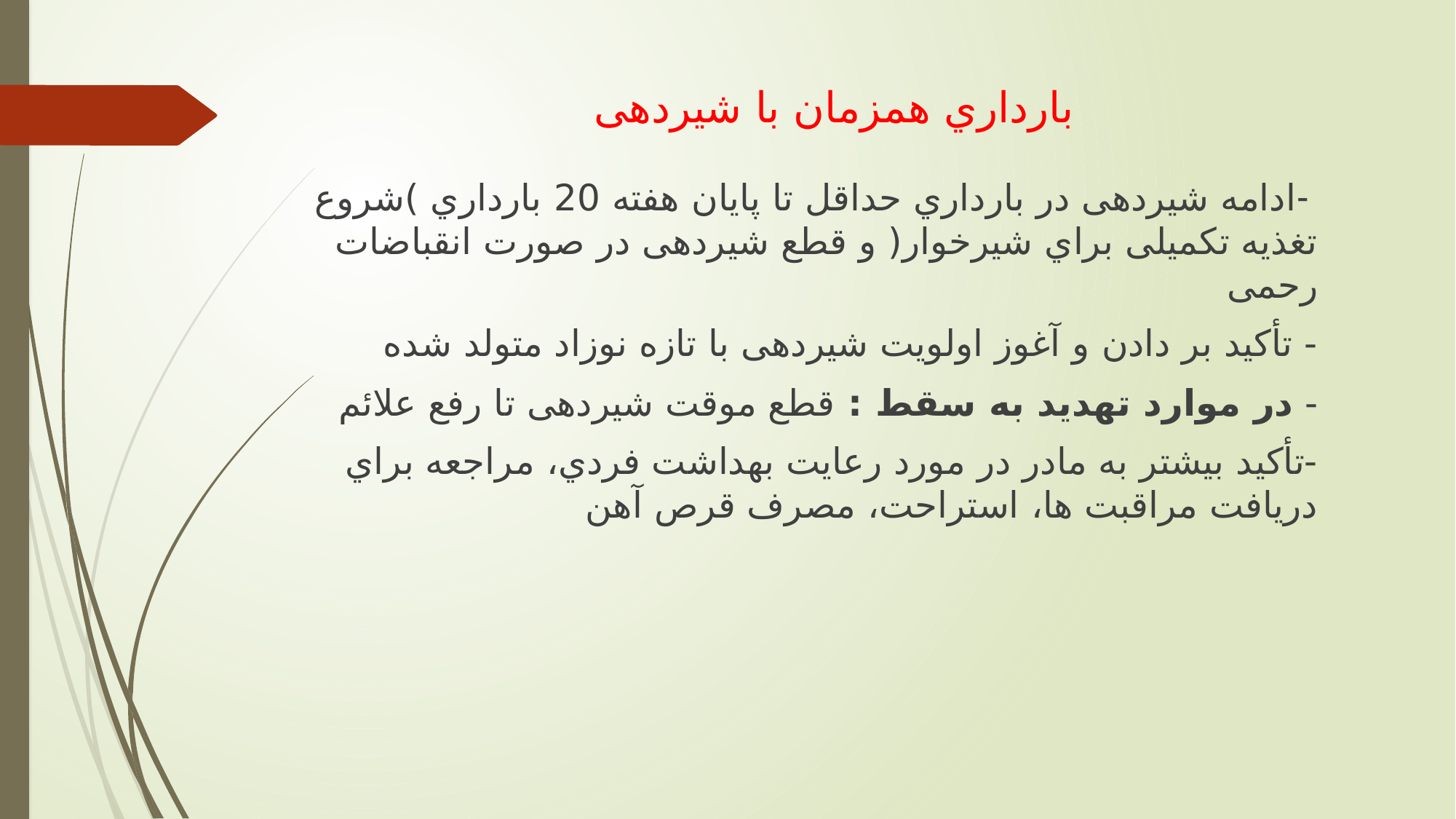

# بارداري همزمان با شیردهی
 -ادامه شیردهی در بارداري حداقل تا پايان هفته 20 بارداري )شروع تغذيه تكمیلی براي شیرخوار( و قطع شیردهی در صورت انقباضات رحمی
- تأكید بر دادن و آغوز اولويت شیردهی با تازه نوزاد متولد شده
- در موارد تهديد به سقط : قطع موقت شیردهی تا رفع علائم
-تأكید بیشتر به مادر در مورد رعايت بهداشت فردي، مراجعه براي دريافت مراقبت ها، استراحت، مصرف قرص آهن